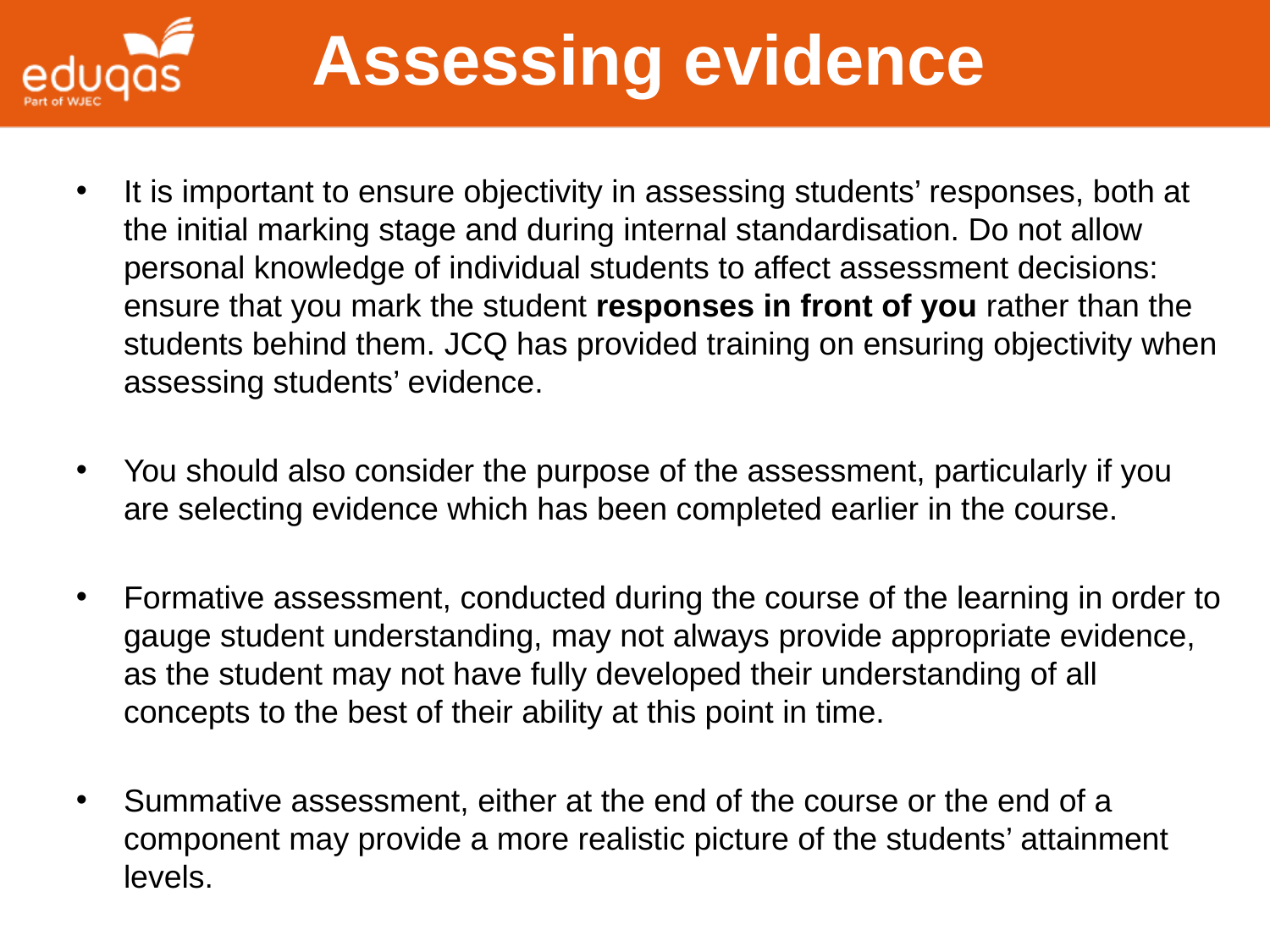

Assessing evidence
It is important to ensure objectivity in assessing students’ responses, both at the initial marking stage and during internal standardisation. Do not allow personal knowledge of individual students to affect assessment decisions: ensure that you mark the student responses in front of you rather than the students behind them. JCQ has provided training on ensuring objectivity when assessing students’ evidence.

You should also consider the purpose of the assessment, particularly if you are selecting evidence which has been completed earlier in the course.

Formative assessment, conducted during the course of the learning in order to gauge student understanding, may not always provide appropriate evidence, as the student may not have fully developed their understanding of all concepts to the best of their ability at this point in time.

Summative assessment, either at the end of the course or the end of a component may provide a more realistic picture of the students’ attainment levels.